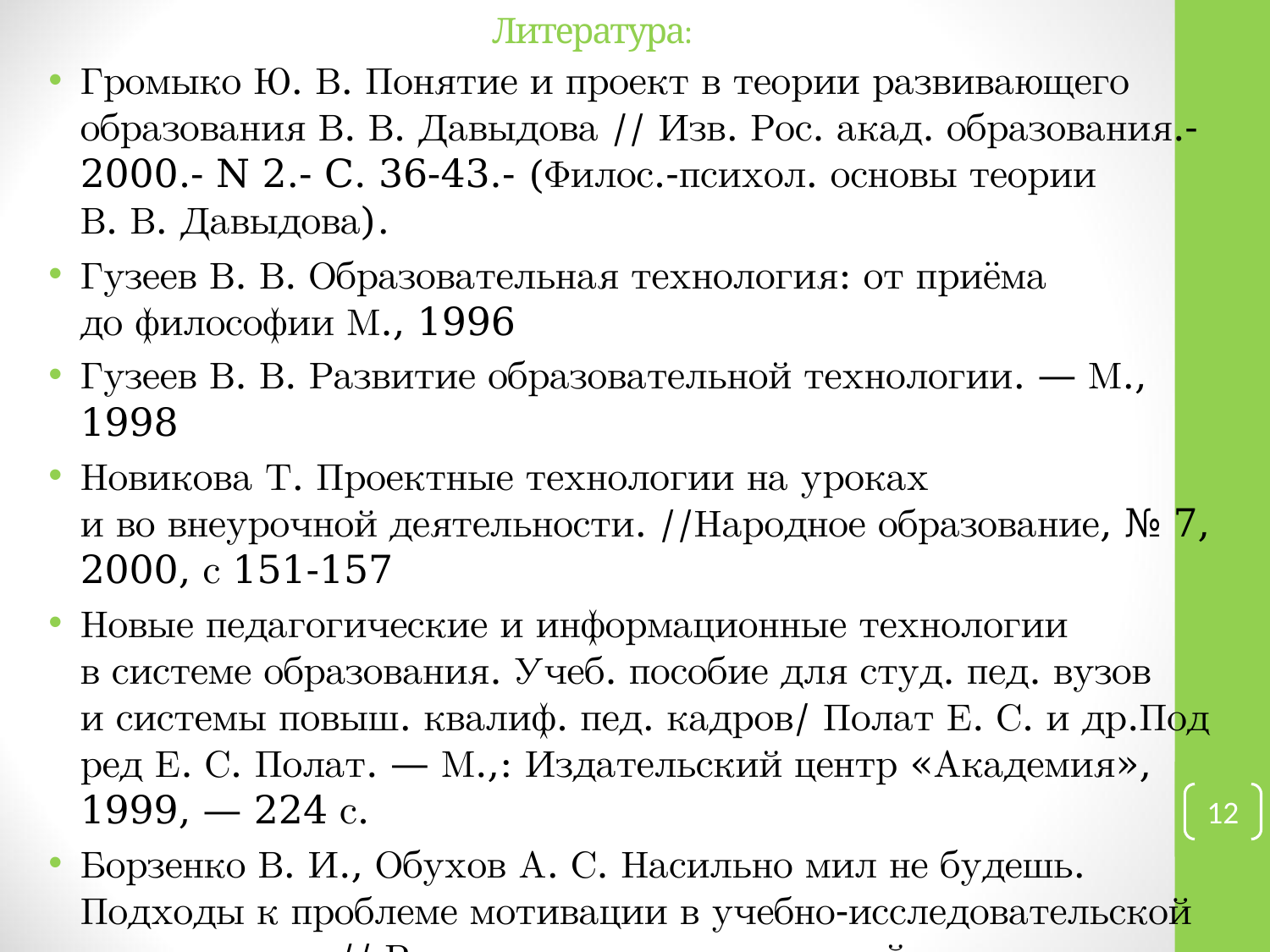

# Литература:
Громыко Ю. В. Понятие и проект в теории развивающего образования В. В. Давыдова // Изв. Рос. акад. образования.- 2000.- N 2.- C. 36-43.- (Филос.-психол. основы теории В. В. Давыдова).
Гузеев В. В. Образовательная технология: от приёма до философии М., 1996
Гузеев В. В. Развитие образовательной технологии. — М., 1998
Новикова Т. Проектные технологии на уроках и во внеурочной деятельности. //Народное образование, № 7, 2000, с 151-157
Новые педагогические и информационные технологии в системе образования. Учеб. пособие для студ. пед. вузов и системы повыш. квалиф. пед. кадров/ Полат Е. С. и др.Под ред Е. С. Полат. — М.,: Издательский центр «Академия», 1999, — 224 с.
Борзенко В. И., Обухов А. С. Насильно мил не будешь. Подходы к проблеме мотивации в учебно-исследовательской деятельности // Развитие исследовательской деятельности учащихся: Мет. сборник. М.: Народное образование, 2001. С. 80.

12